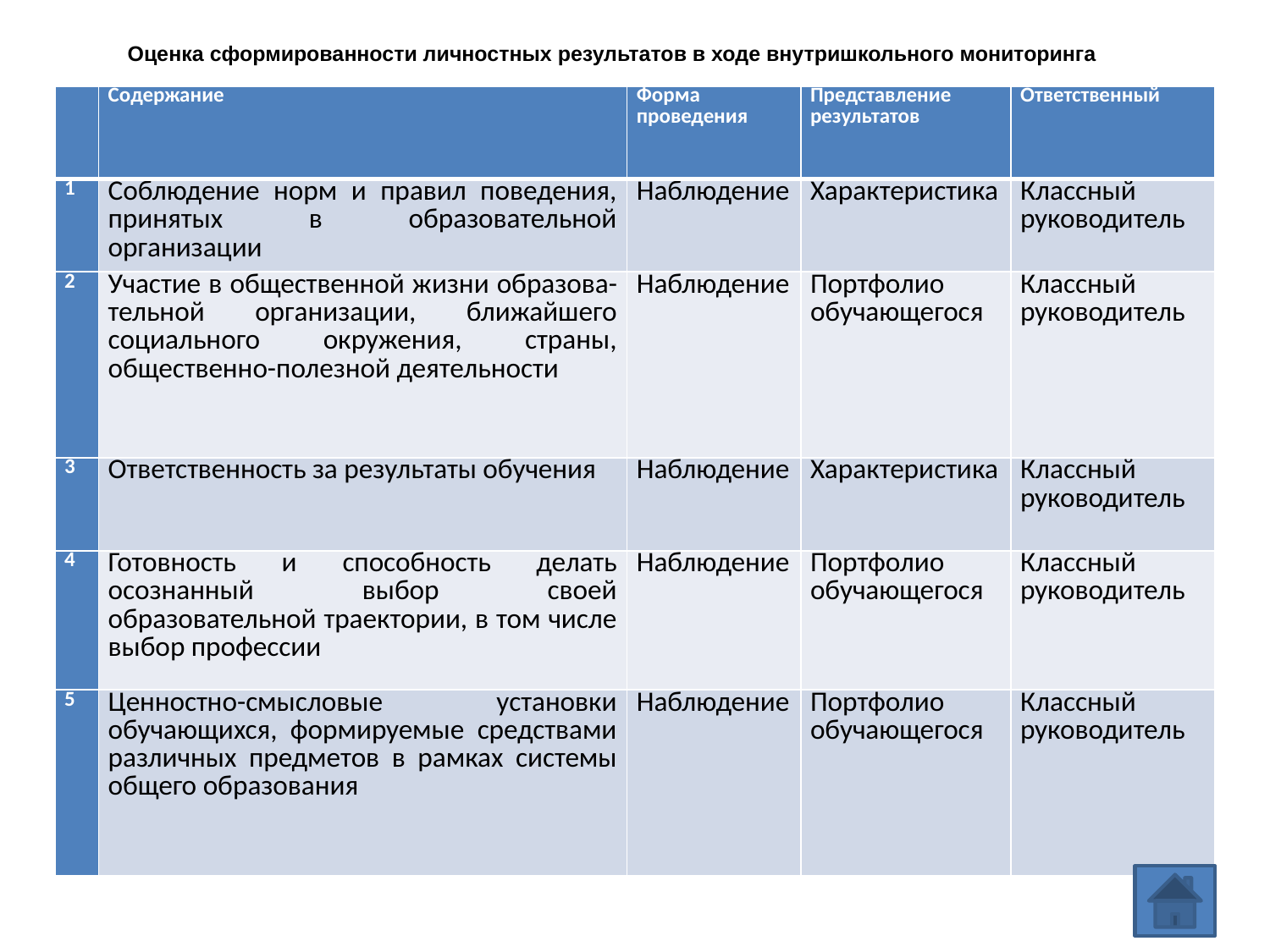

Оценка сформированности личностных результатов в ходе внутришкольного мониторинга

|  | Содержание | Форма проведения | Представление результатов | Ответственный |
| --- | --- | --- | --- | --- |
| 1 | Соблюдение норм и правил поведения, принятых в образовательной организации | Наблюдение | Характеристика | Классный руководитель |
| 2 | Участие в общественной жизни образова-тельной организации, ближайшего социального окружения, страны, общественно-полезной деятельности | Наблюдение | Портфолио обучающегося | Классный руководитель |
| 3 | Ответственность за результаты обучения | Наблюдение | Характеристика | Классный руководитель |
| 4 | Готовность и способность делать осознанный выбор своей образовательной траектории, в том числе выбор профессии | Наблюдение | Портфолио обучающегося | Классный руководитель |
| 5 | Ценностно-смысловые установки обучающихся, формируемые средствами различных предметов в рамках системы общего образования | Наблюдение | Портфолио обучающегося | Классный руководитель |